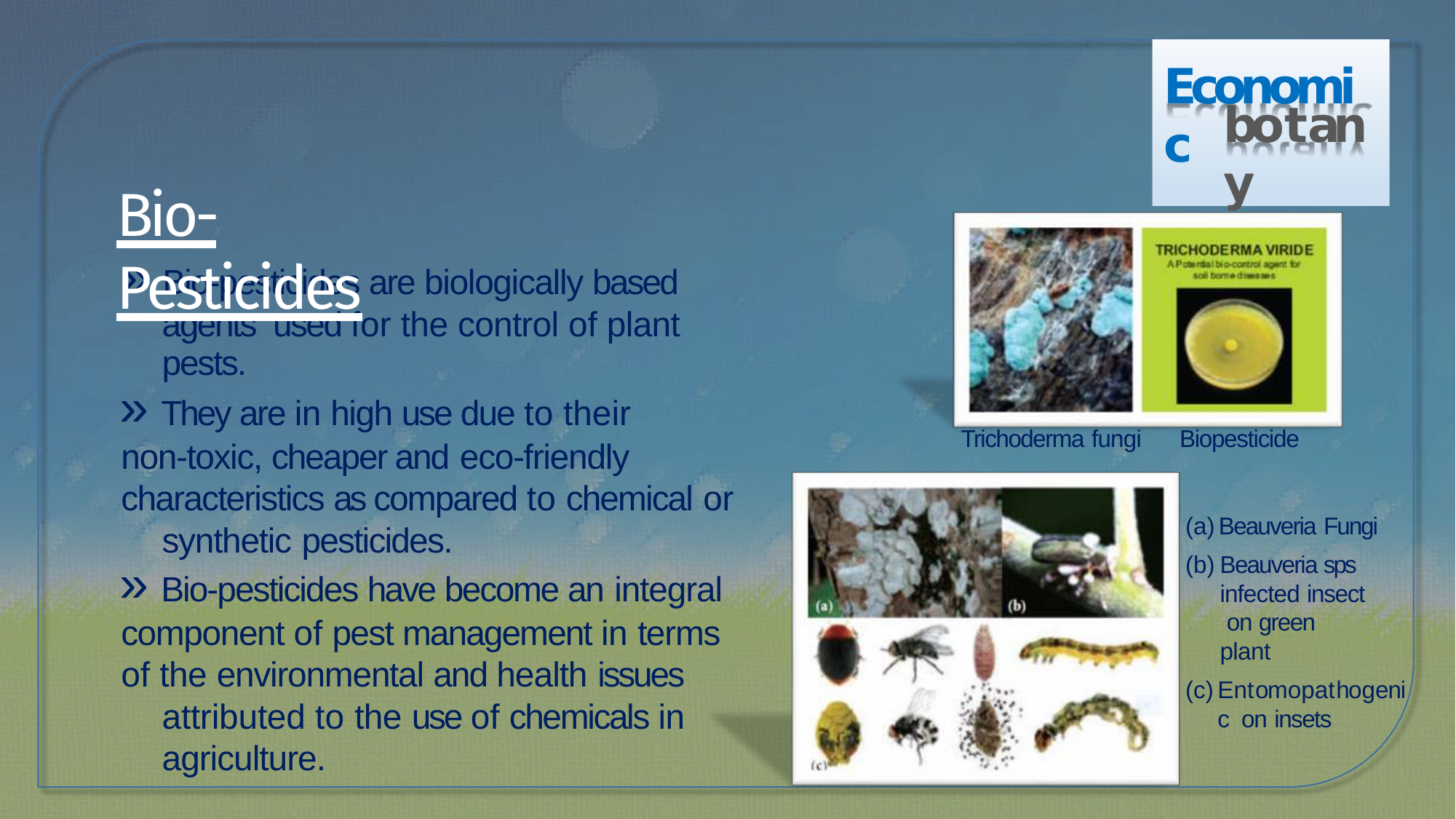

Economic
botany

# Bio-Pesticides

» Bio-pesticides are biologically based agents  used for the control of plant pests.
» They are in high use due to their
non-toxic, cheaper and eco-friendly
characteristics as compared to chemical or  synthetic pesticides.
» Bio-pesticides have become an integral
component of pest management in terms
of the environmental and health issues  attributed to the use of chemicals in  agriculture.
Trichoderma fungi
Biopesticide

Beauveria Fungi
Beauveria sps  infected insect  on green plant
Entomopathogenic  on insets